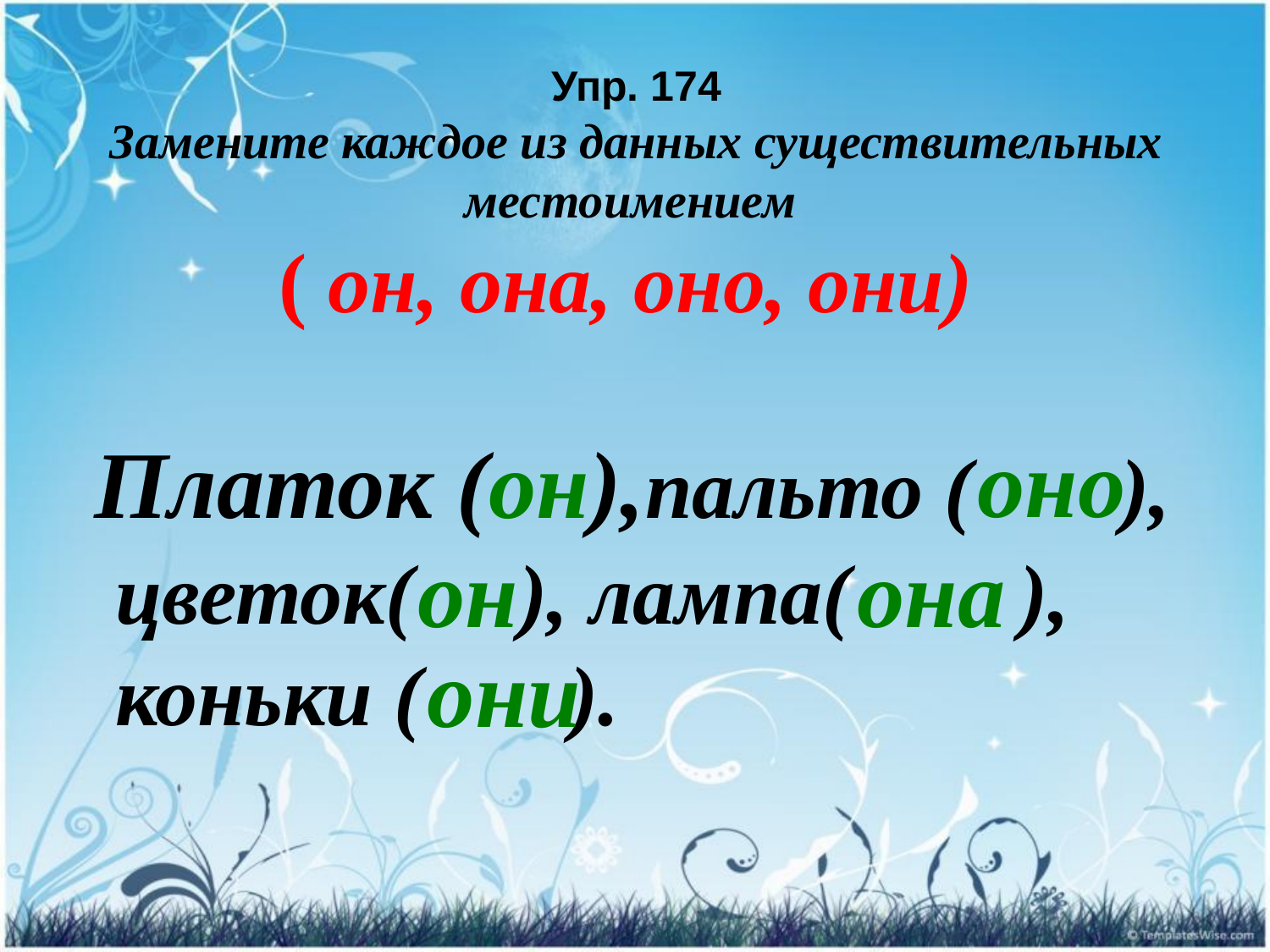

# Упр. 174 Замените каждое из данных существительных местоимением ( он, она, оно, они)
 Платок (он),пальто (       ), цветок(     ), лампа(        ), коньки (       ).
оно
он
она
они